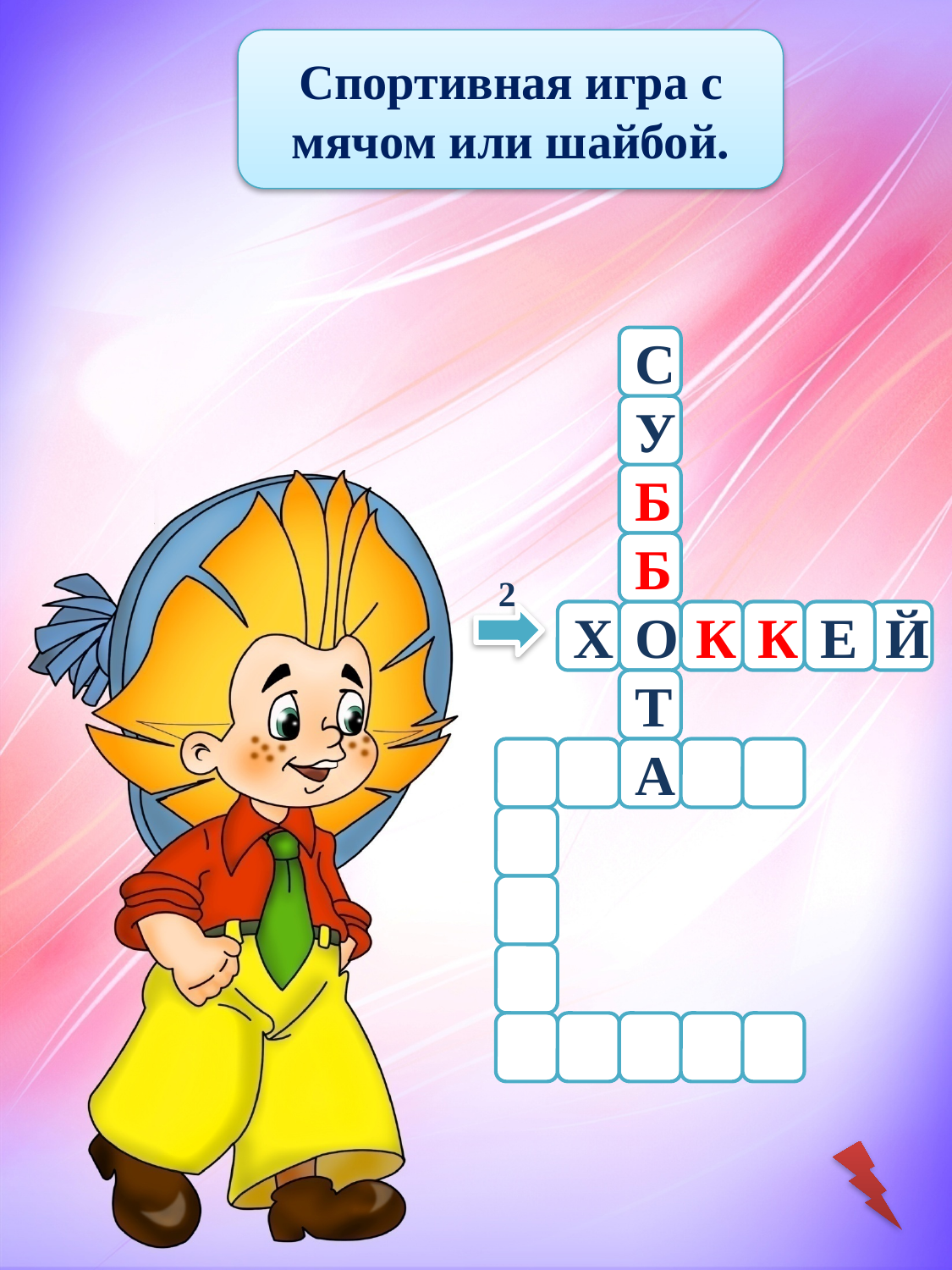

Спортивная игра с мячом или шайбой.
С
У
Б
Б
2

Х
О
К
К
Е
Й
Т
А